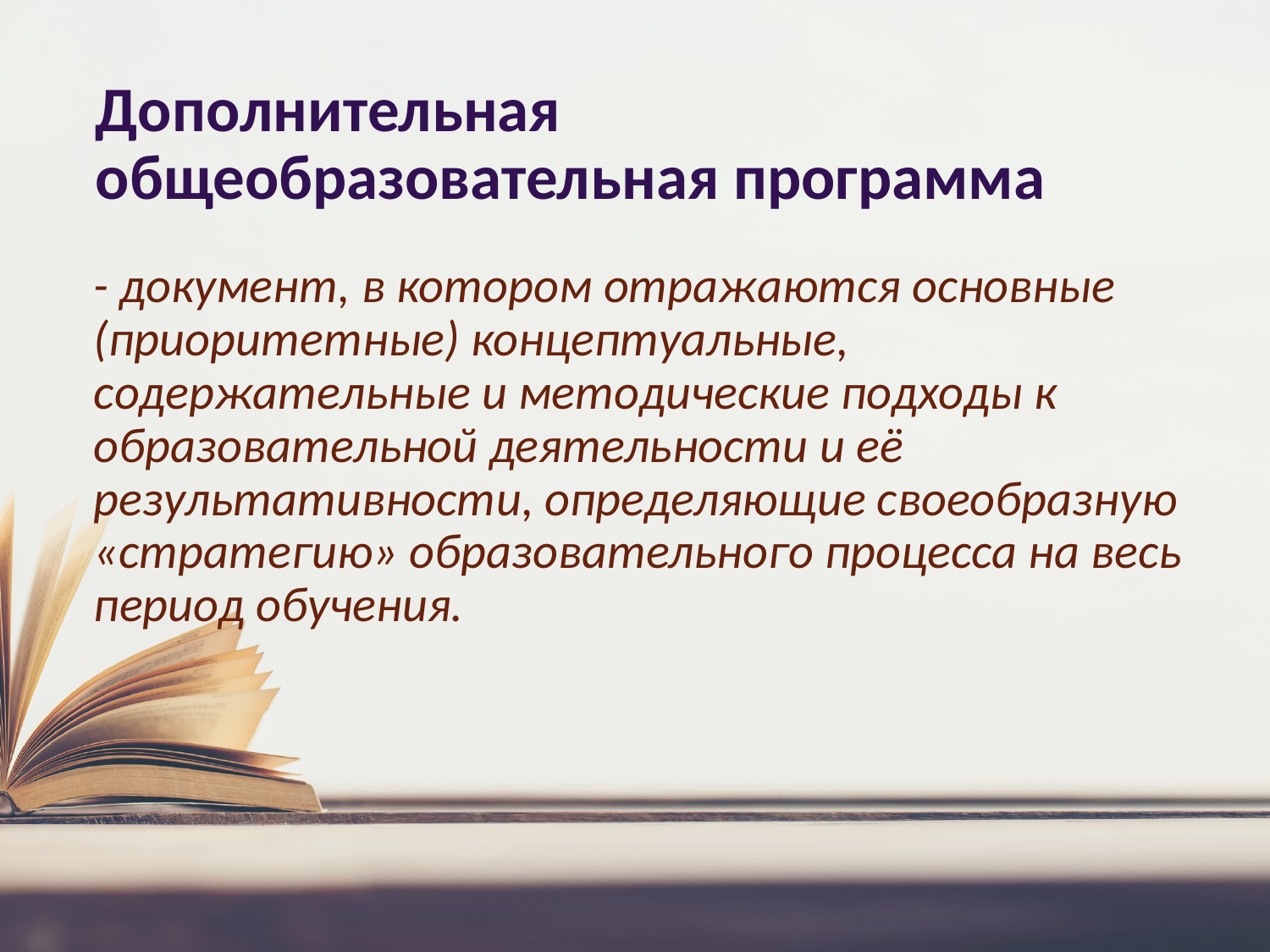

# Дополнительная общеобразовательная программа
- документ, в котором отражаются основные (приоритетные) концептуальные, содержательные и методические подходы к образовательной деятельности и её результативности, определяющие своеобразную «стратегию» образовательного процесса на весь период обучения.